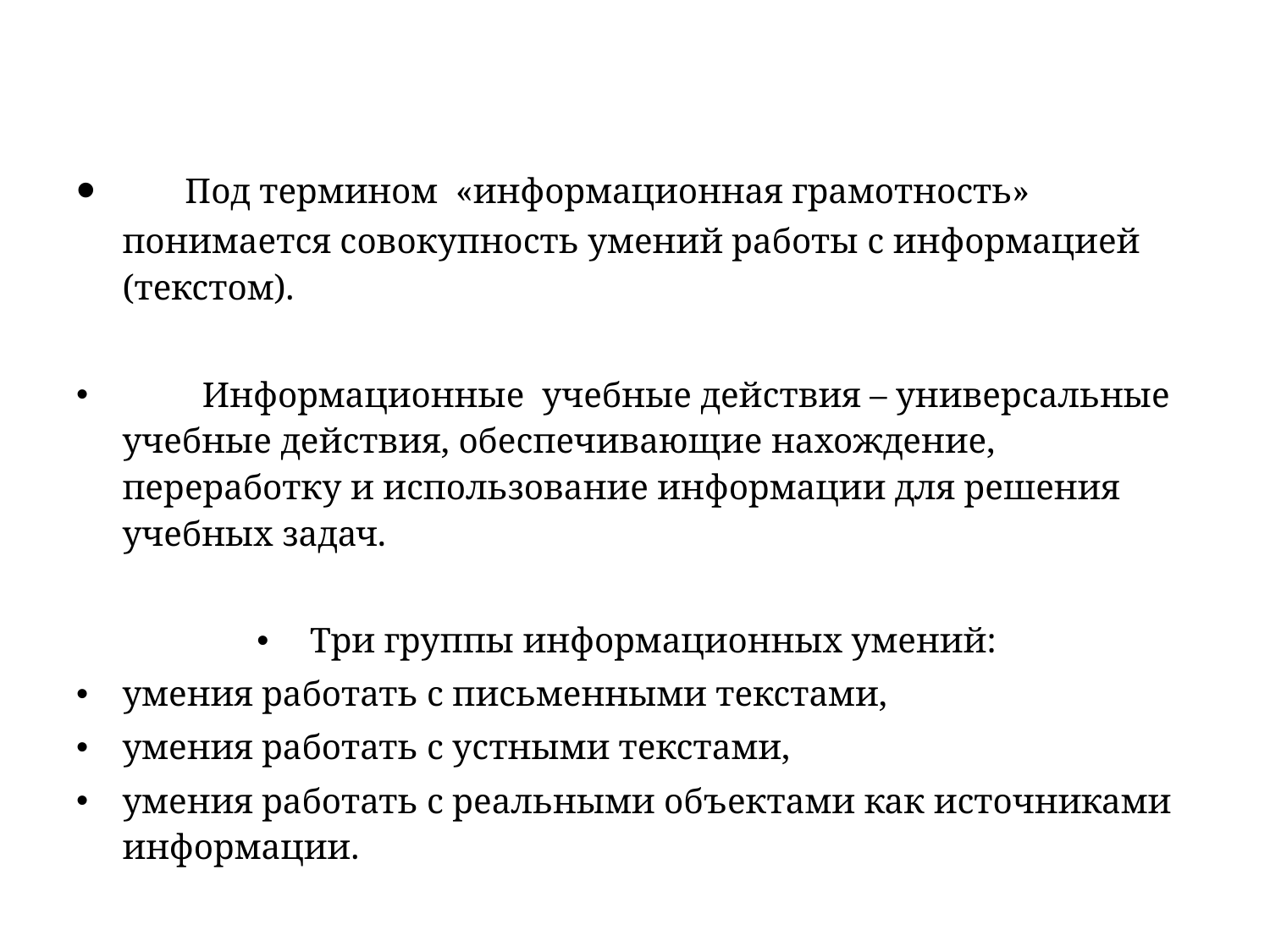

#
     Под термином  «информационная грамотность» понимается совокупность умений работы с информацией (текстом).

         Информационные  учебные действия – универсальные учебные действия, обеспечивающие нахождение, переработку и использование информации для решения учебных задач.

Три группы информационных умений:
умения работать с письменными текстами,
умения работать с устными текстами,
умения работать с реальными объектами как источниками информации.